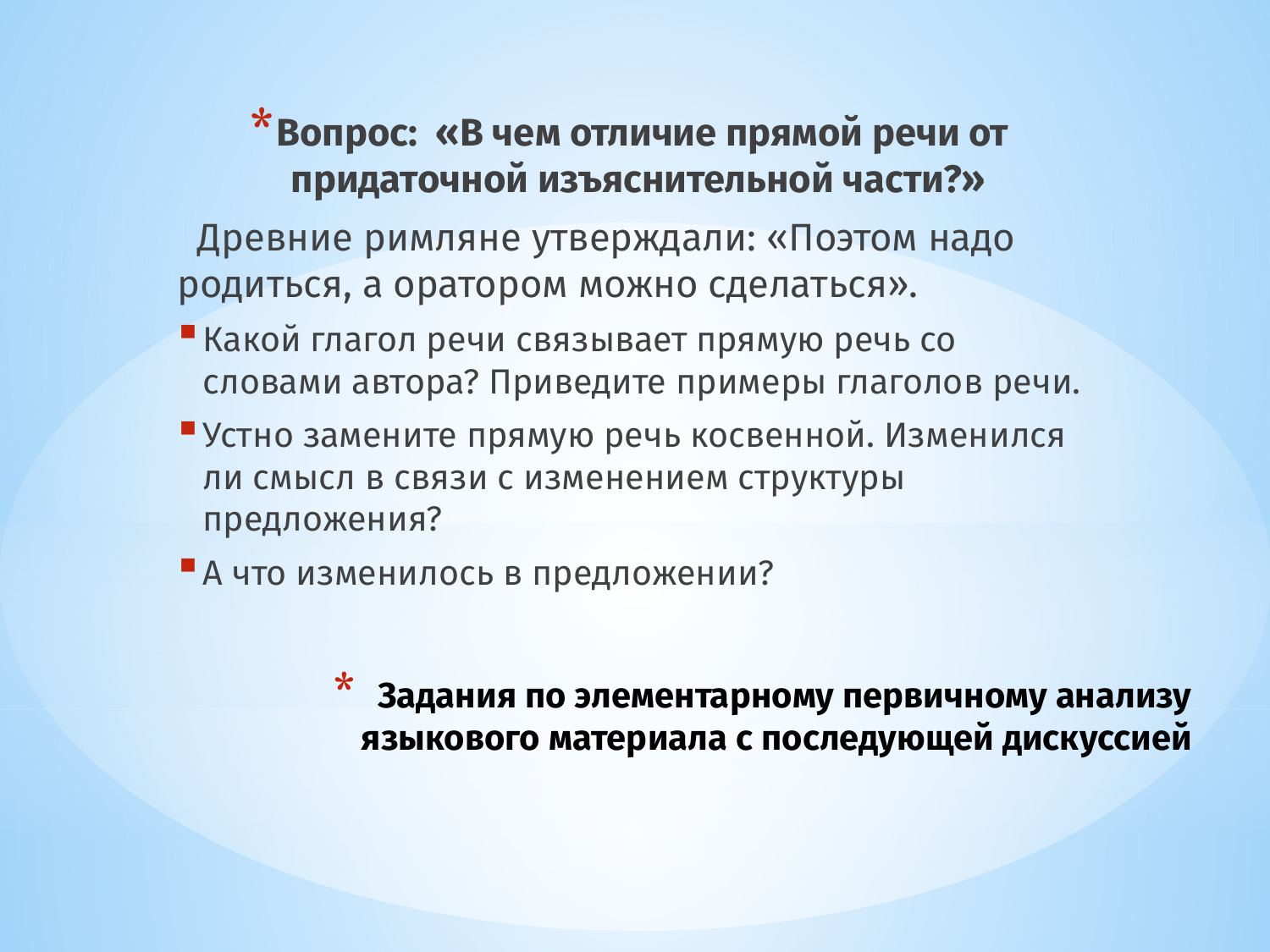

Вопрос:  «В чем отличие прямой речи от придаточной изъяснительной части?»
  Древние римляне утверждали: «Поэтом надо родиться, а оратором можно сделаться».
Какой глагол речи связывает прямую речь со словами автора? Приведите примеры глаголов речи.
Устно замените прямую речь косвенной. Изменился ли смысл в связи с изменением структуры предложения?
А что изменилось в предложении?
# Задания по элементарному первичному анализу языкового материала с последующей дискуссией